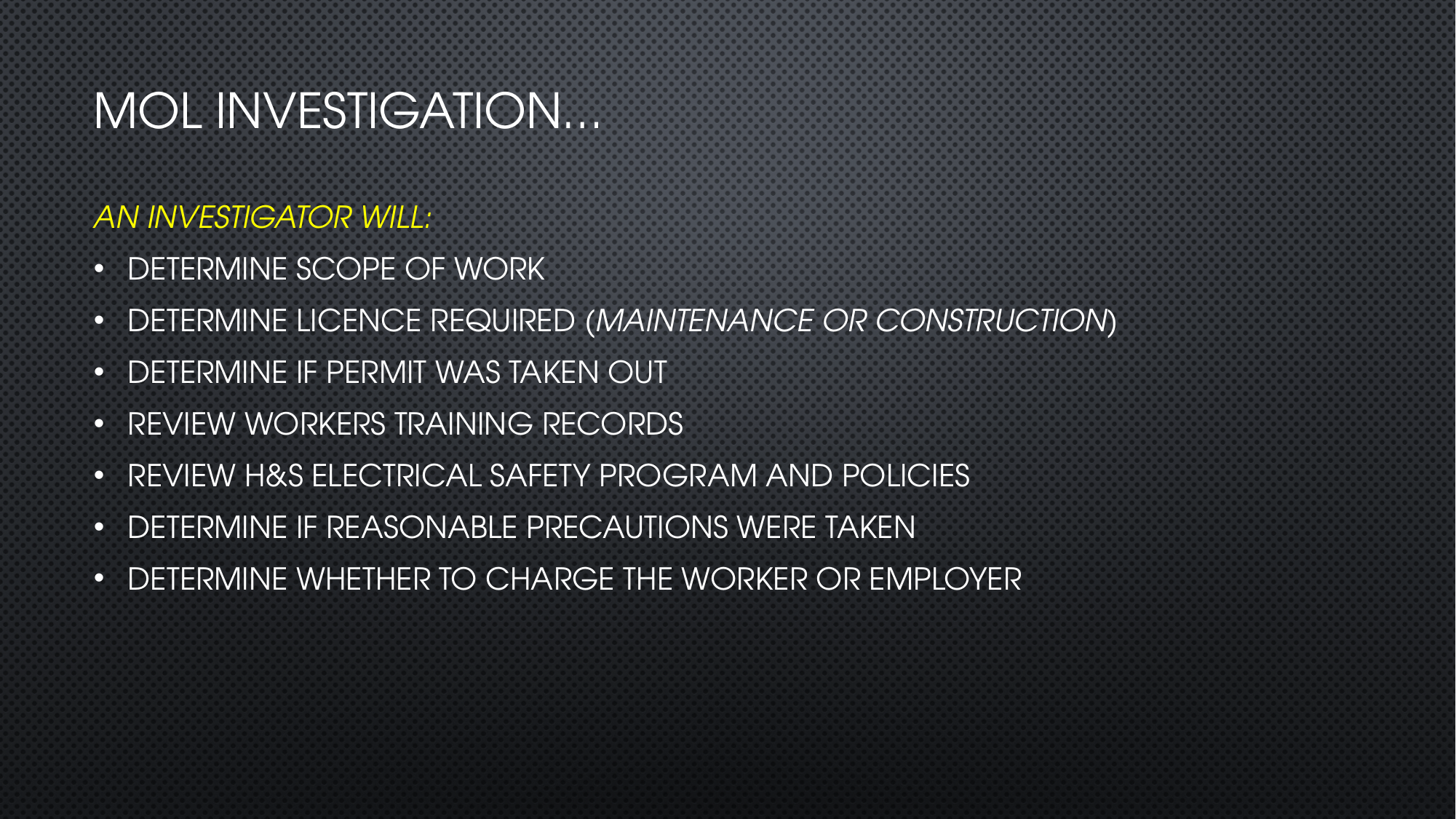

# Mol investigation…
An investigator will:
Determine scope of work
Determine licence required (maintenance or construction)
Determine if permit was taken out
Review workers training records
Review H&S electrical safety program and policies
Determine if reasonable precautions were taken
Determine whether to charge the worker or employer